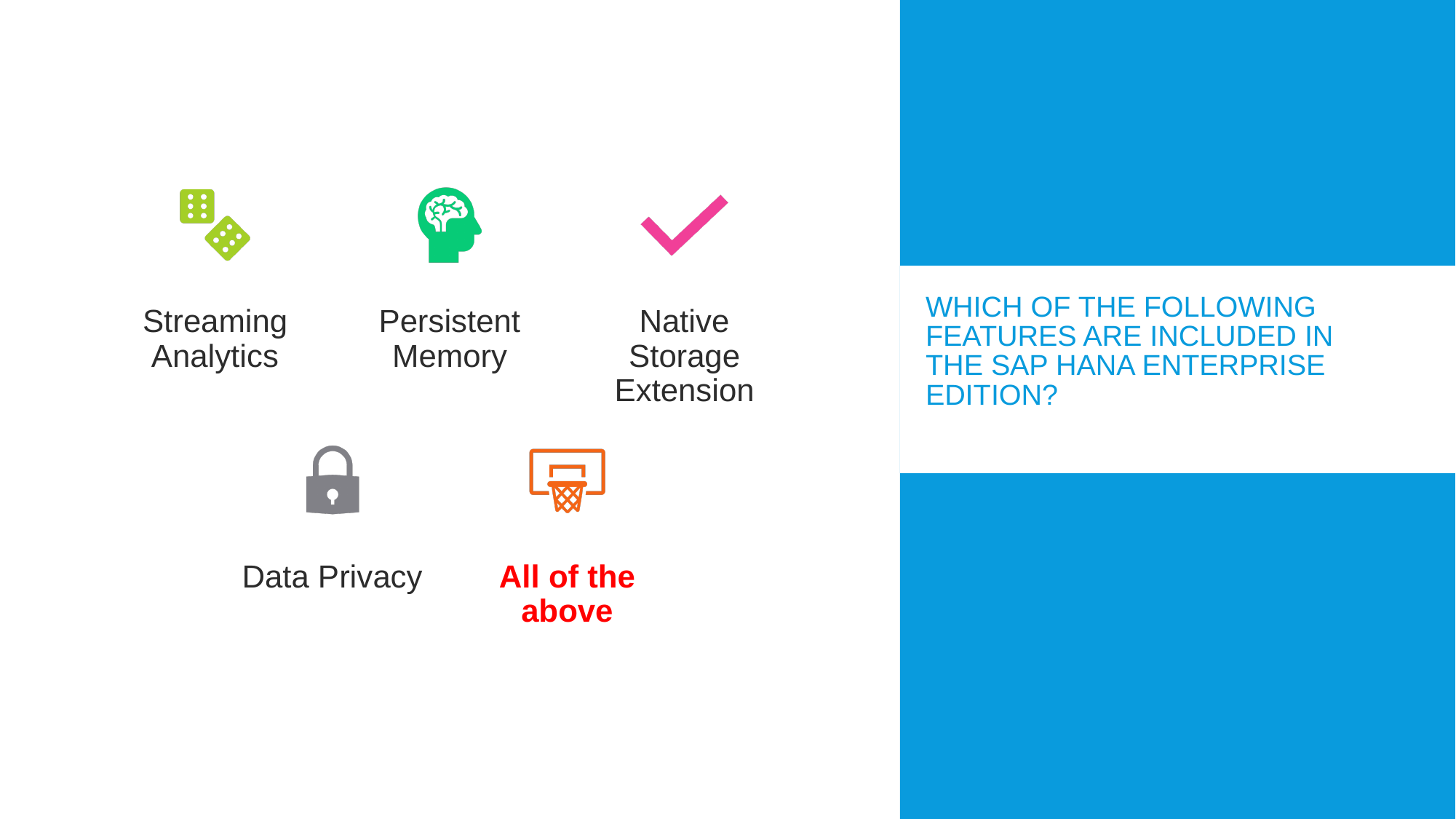

Streaming Analytics
Persistent Memory
Native Storage Extension
Data Privacy
All of the above

# Which of the following features are included in the SAP HANA Enterprise Edition?